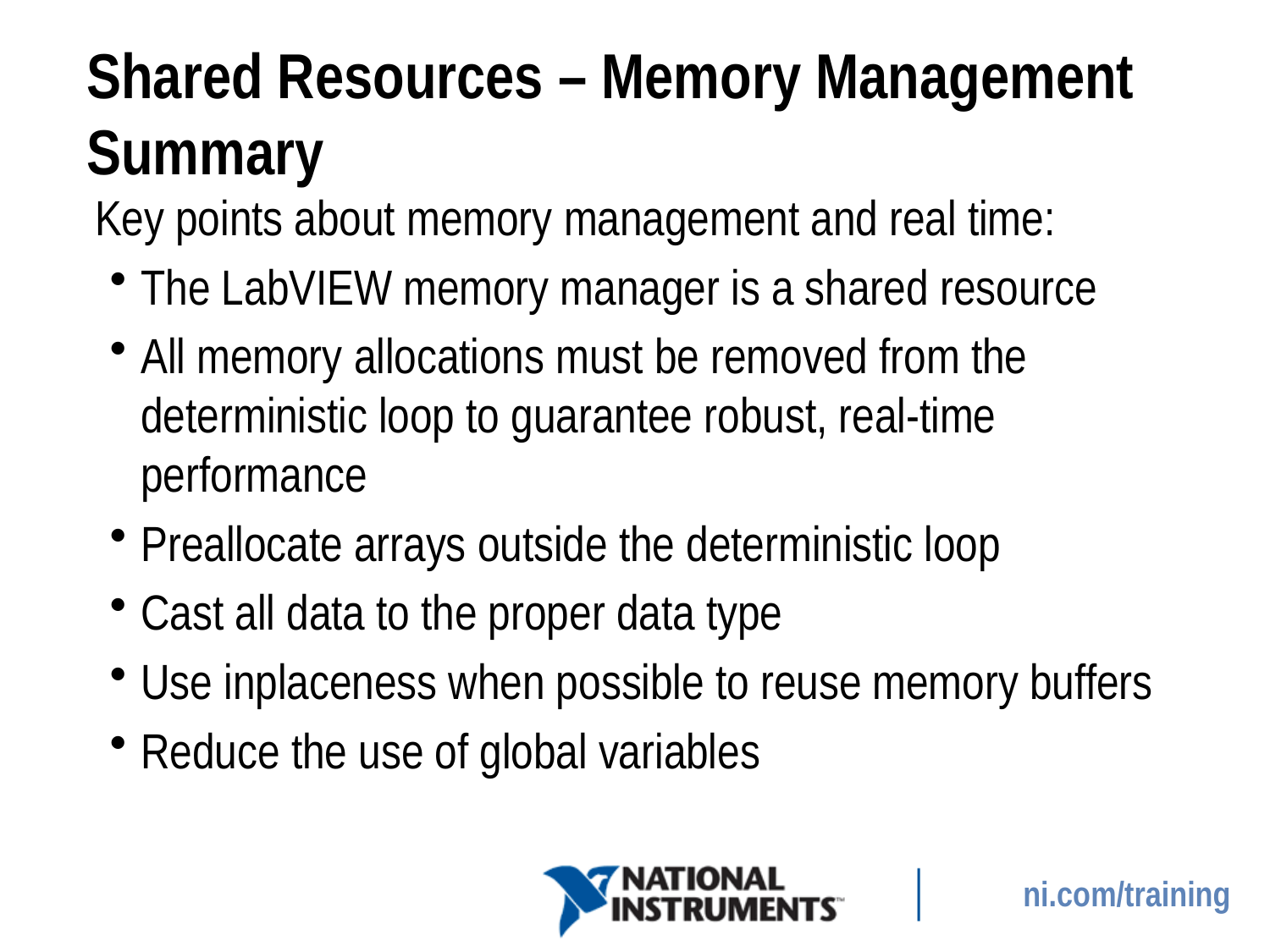

# Shared Resources – Memory Management Summary
Key points about memory management and real time:
The LabVIEW memory manager is a shared resource
All memory allocations must be removed from the deterministic loop to guarantee robust, real-time performance
Preallocate arrays outside the deterministic loop
Cast all data to the proper data type
Use inplaceness when possible to reuse memory buffers
Reduce the use of global variables